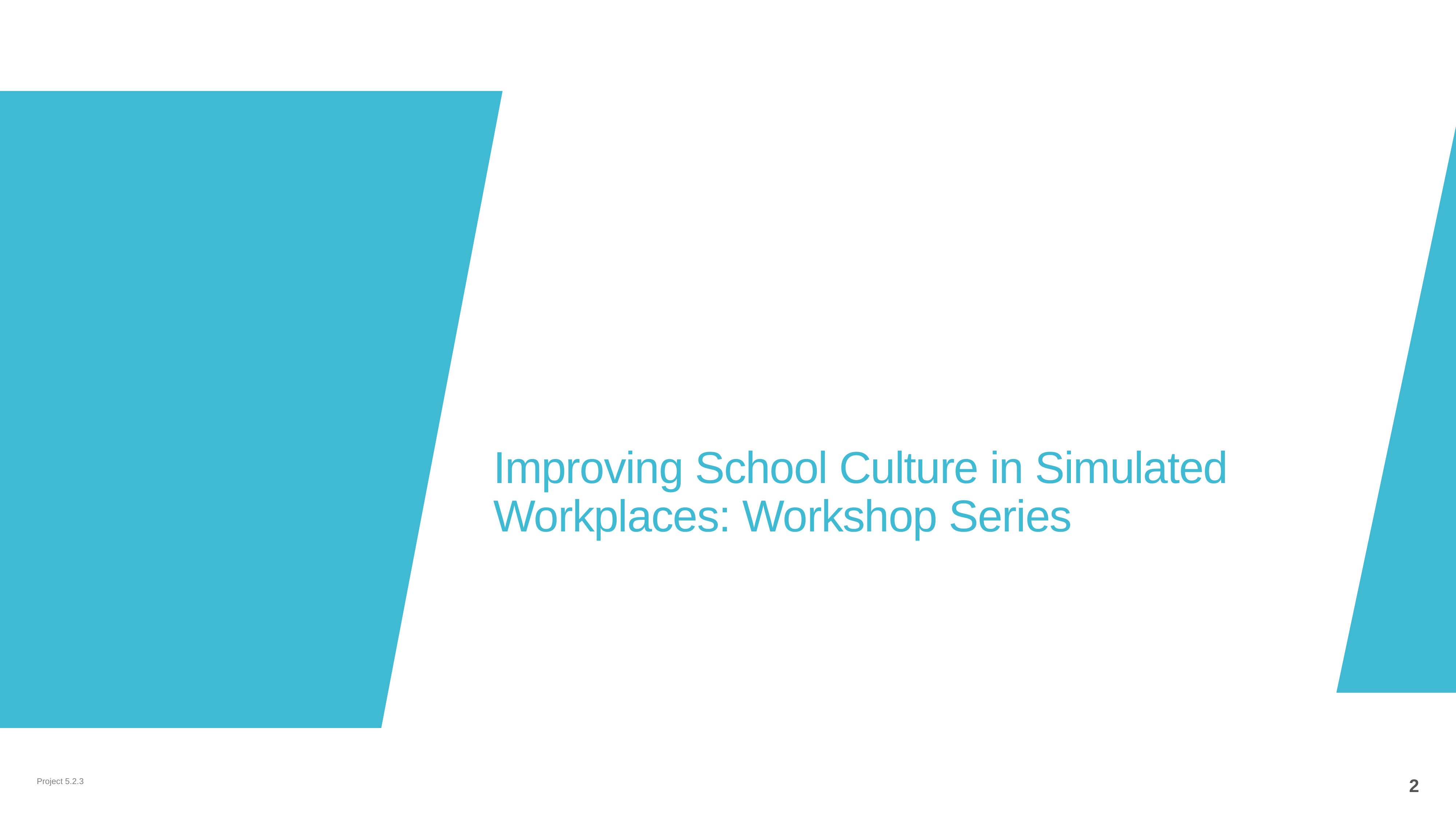

# Improving School Culture in Simulated Workplaces: Workshop Series
Project 5.2.3
2